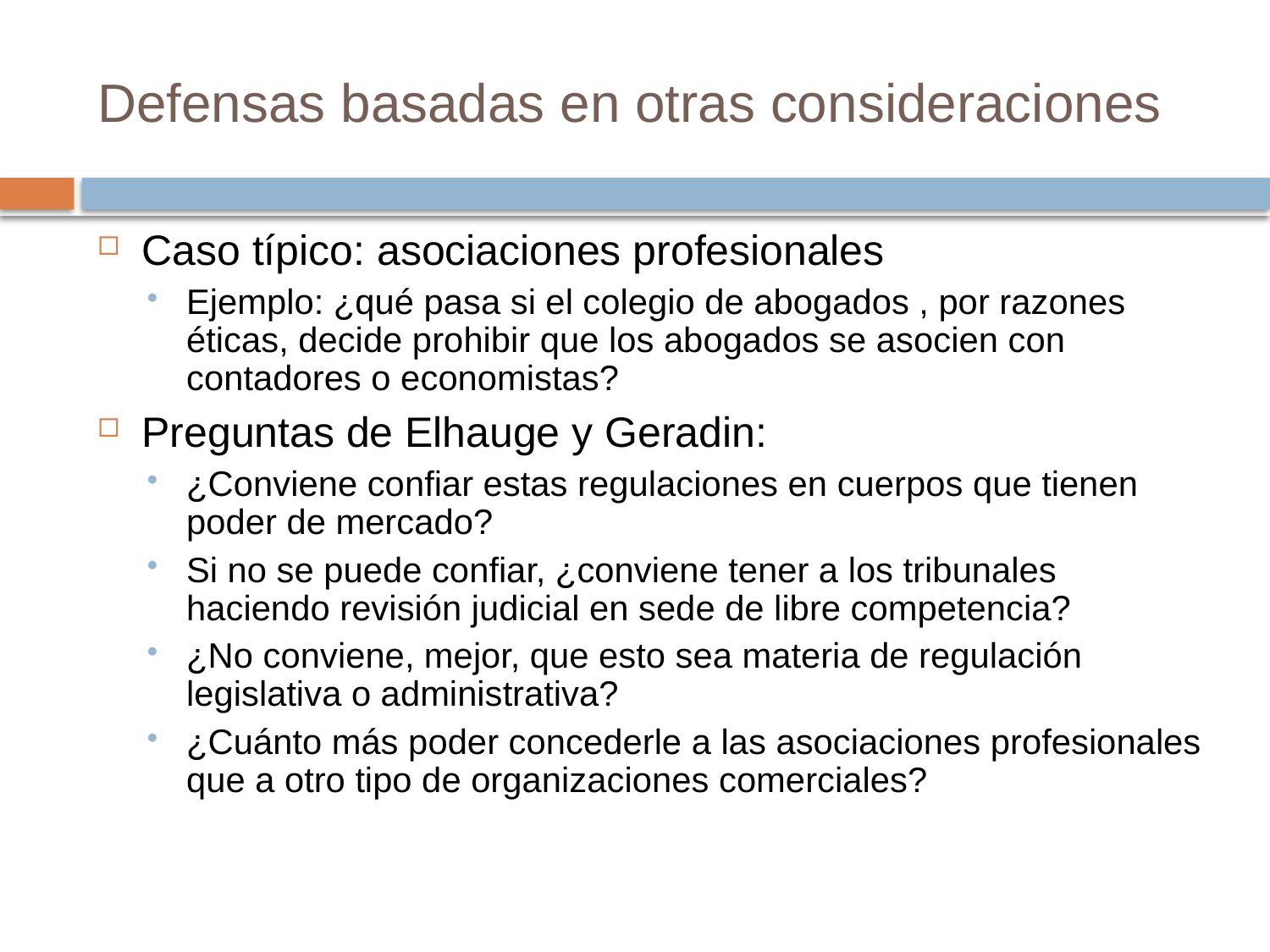

# Defensas basadas en otras consideraciones
Caso típico: asociaciones profesionales
Ejemplo: ¿qué pasa si el colegio de abogados , por razones éticas, decide prohibir que los abogados se asocien con contadores o economistas?
Preguntas de Elhauge y Geradin:
¿Conviene confiar estas regulaciones en cuerpos que tienen poder de mercado?
Si no se puede confiar, ¿conviene tener a los tribunales haciendo revisión judicial en sede de libre competencia?
¿No conviene, mejor, que esto sea materia de regulación legislativa o administrativa?
¿Cuánto más poder concederle a las asociaciones profesionales que a otro tipo de organizaciones comerciales?